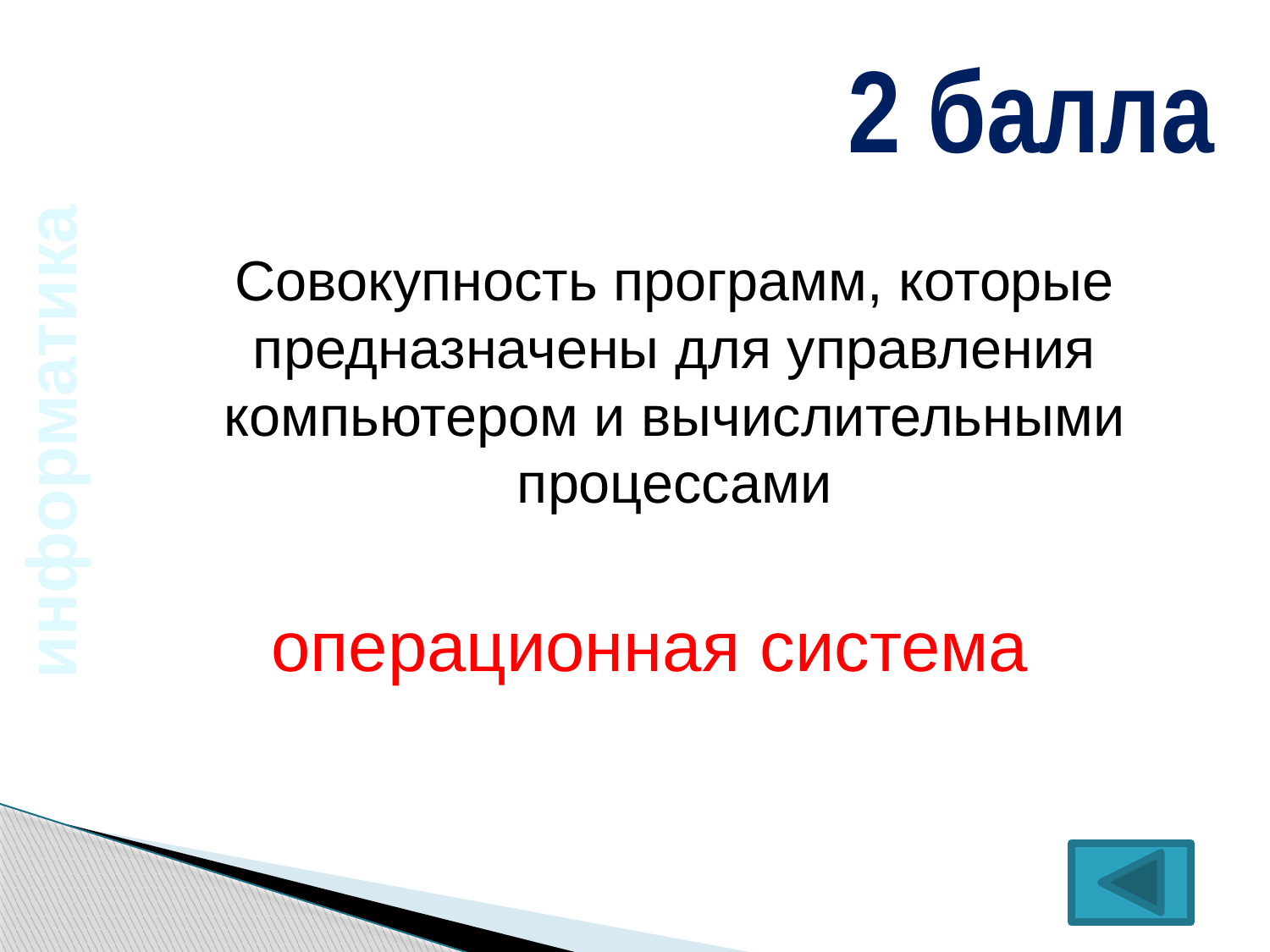

2 балла
Совокупность программ, которые предназначены для управления компьютером и вычислительными процессами
информатика
операционная система